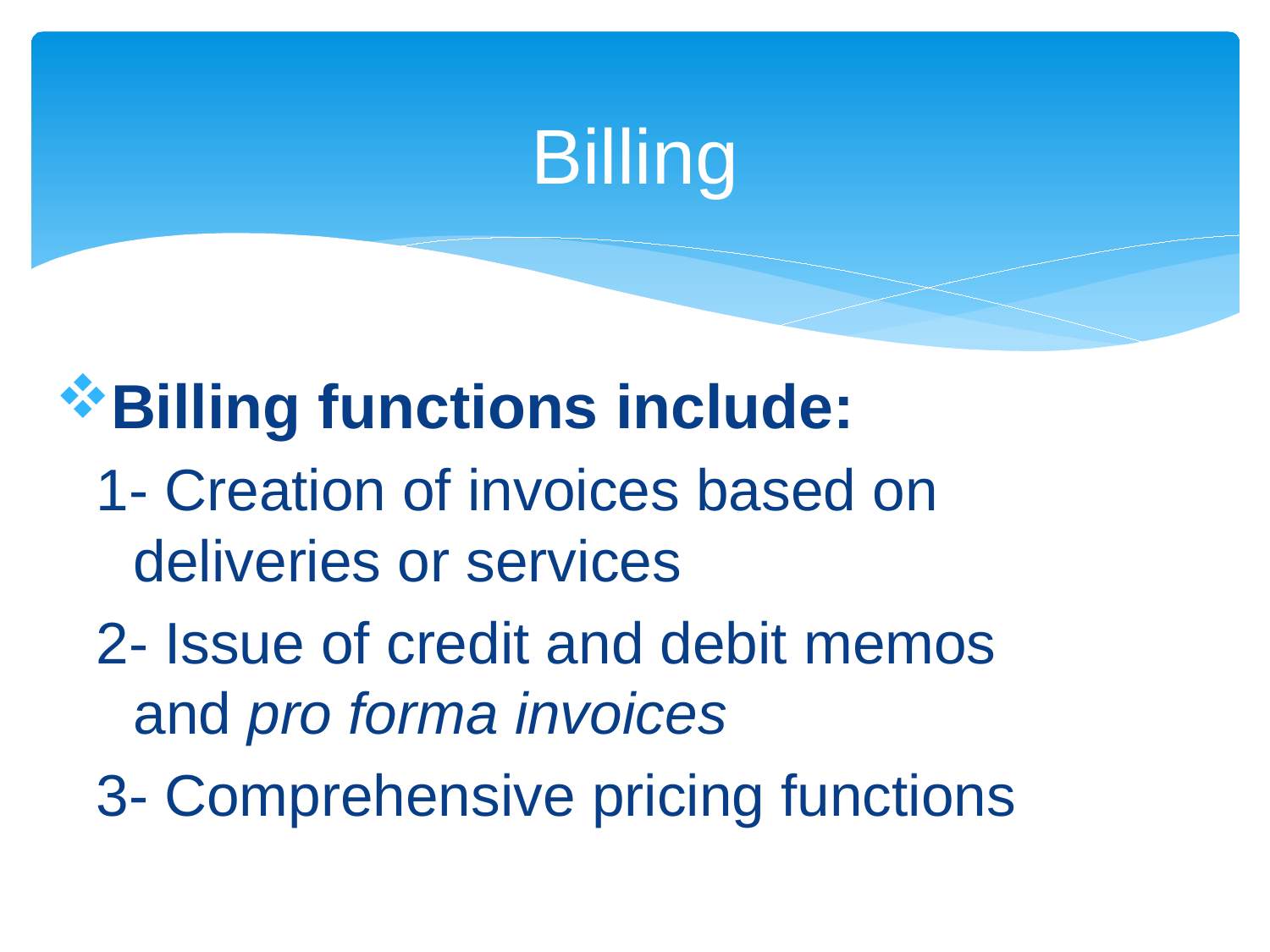

# Billing
Billing functions include:
1- Creation of invoices based on deliveries or services
2- Issue of credit and debit memos and pro forma invoices
3- Comprehensive pricing functions